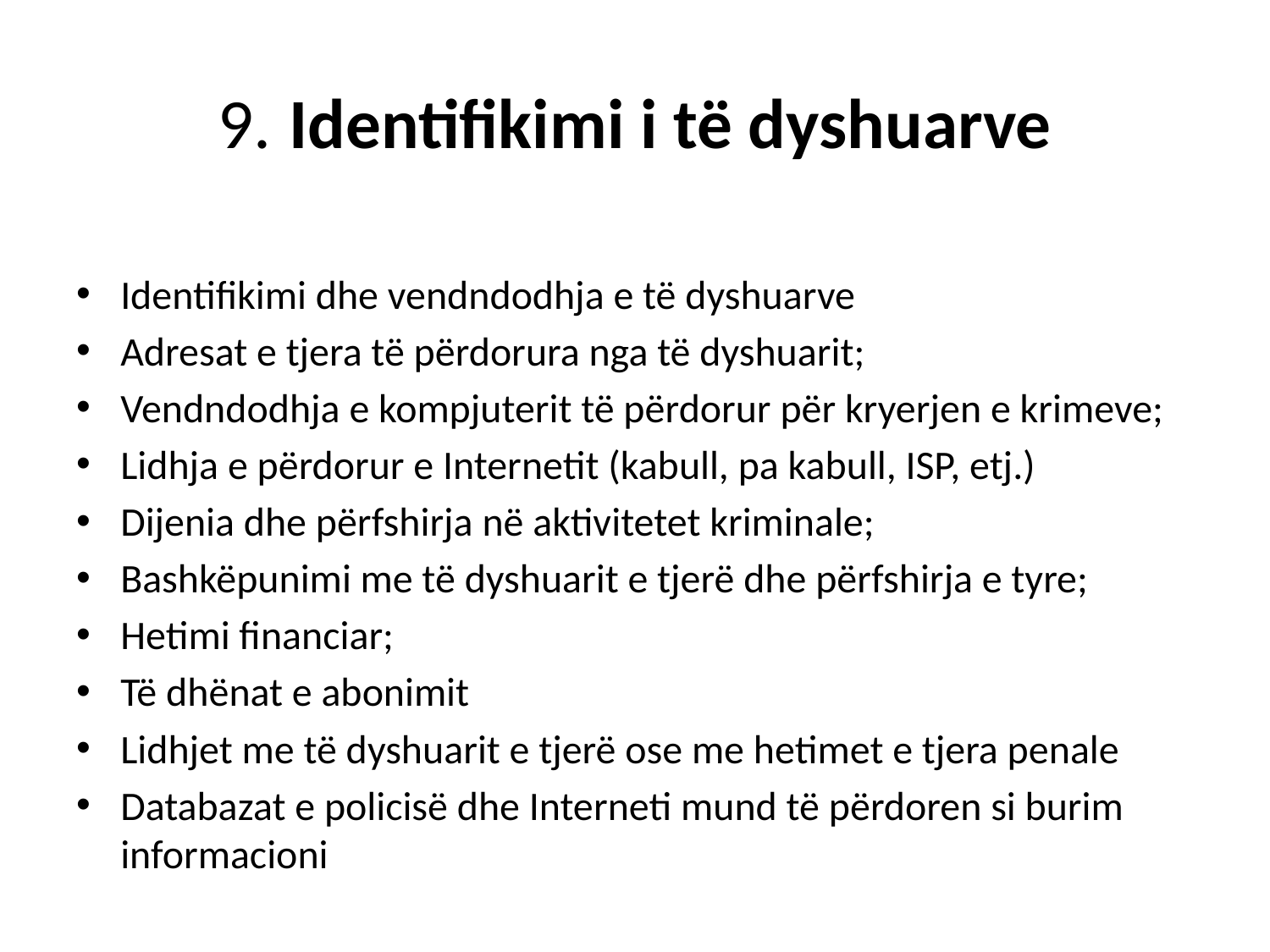

# 9. Identifikimi i të dyshuarve
Identifikimi dhe vendndodhja e të dyshuarve
Adresat e tjera të përdorura nga të dyshuarit;
Vendndodhja e kompjuterit të përdorur për kryerjen e krimeve;
Lidhja e përdorur e Internetit (kabull, pa kabull, ISP, etj.)
Dijenia dhe përfshirja në aktivitetet kriminale;
Bashkëpunimi me të dyshuarit e tjerë dhe përfshirja e tyre;
Hetimi financiar;
Të dhënat e abonimit
Lidhjet me të dyshuarit e tjerë ose me hetimet e tjera penale
Databazat e policisë dhe Interneti mund të përdoren si burim informacioni